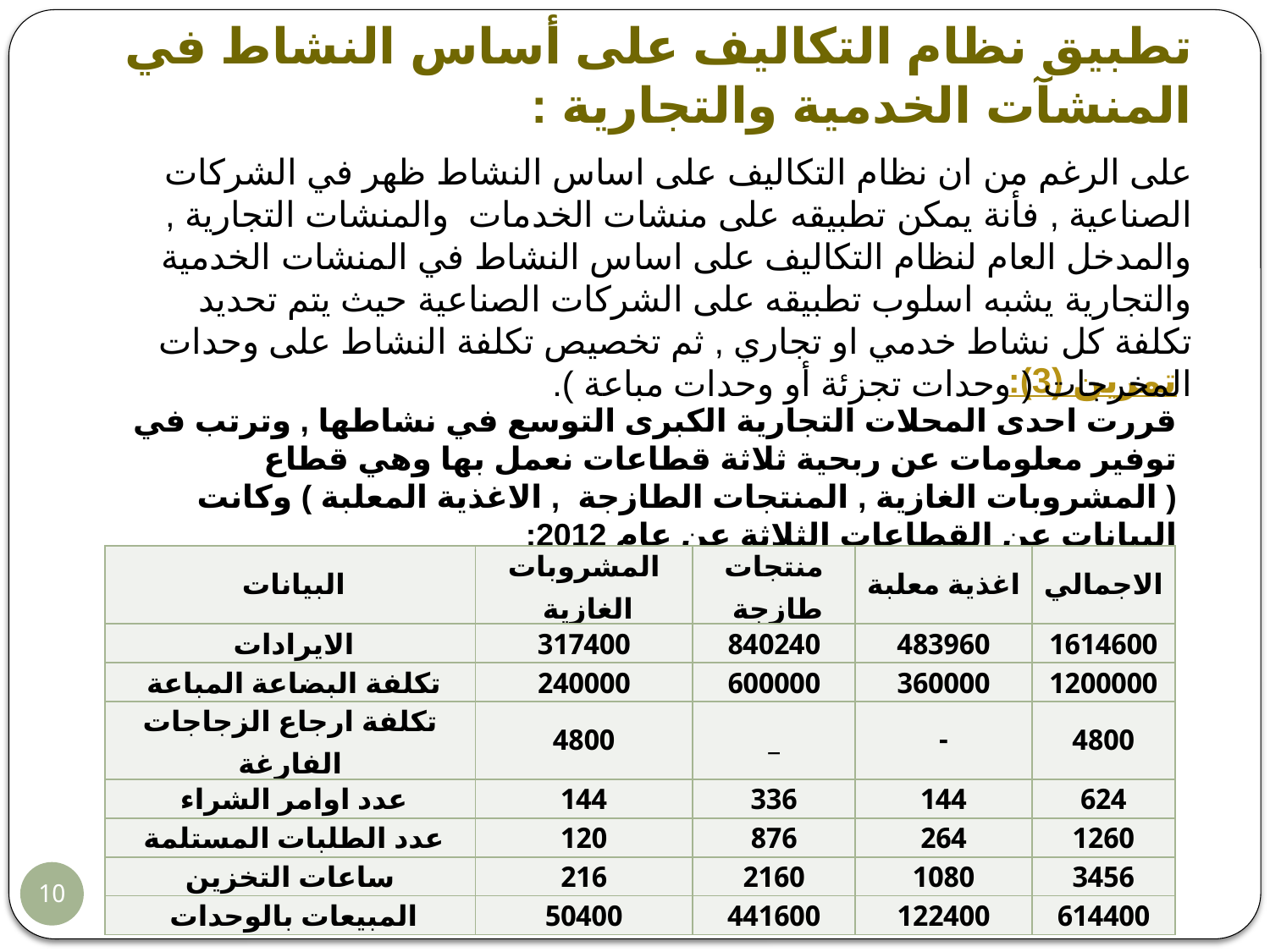

تطبيق نظام التكاليف على أساس النشاط في المنشآت الخدمية والتجارية :

على الرغم من ان نظام التكاليف على اساس النشاط ظهر في الشركات الصناعية , فأنة يمكن تطبيقه على منشات الخدمات  والمنشات التجارية , والمدخل العام لنظام التكاليف على اساس النشاط في المنشات الخدمية والتجارية يشبه اسلوب تطبيقه على الشركات الصناعية حيث يتم تحديد تكلفة كل نشاط خدمي او تجاري , ثم تخصيص تكلفة النشاط على وحدات المخرجات ( وحدات تجزئة أو وحدات مباعة ).
تمرين (3):
قررت احدى المحلات التجارية الكبرى التوسع في نشاطها , وترتب في توفير معلومات عن ربحية ثلاثة قطاعات نعمل بها وهي قطاع ( المشروبات الغازية , المنتجات الطازجة  , الاغذية المعلبة ) وكانت البيانات عن القطاعات الثلاثة عن عام 2012:
| البيانات | المشروبات الغازية | منتجات طازجة | اغذية معلبة | الاجمالي |
| --- | --- | --- | --- | --- |
| الايرادات | 317400 | 840240 | 483960 | 1614600 |
| تكلفة البضاعة المباعة | 240000 | 600000 | 360000 | 1200000 |
| تكلفة ارجاع الزجاجات الفارغة | 4800 | \_ | - | 4800 |
| عدد اوامر الشراء | 144 | 336 | 144 | 624 |
| عدد الطلبات المستلمة | 120 | 876 | 264 | 1260 |
| ساعات التخزين | 216 | 2160 | 1080 | 3456 |
| المبيعات بالوحدات | 50400 | 441600 | 122400 | 614400 |
أ. منيرة الحمّادي
10